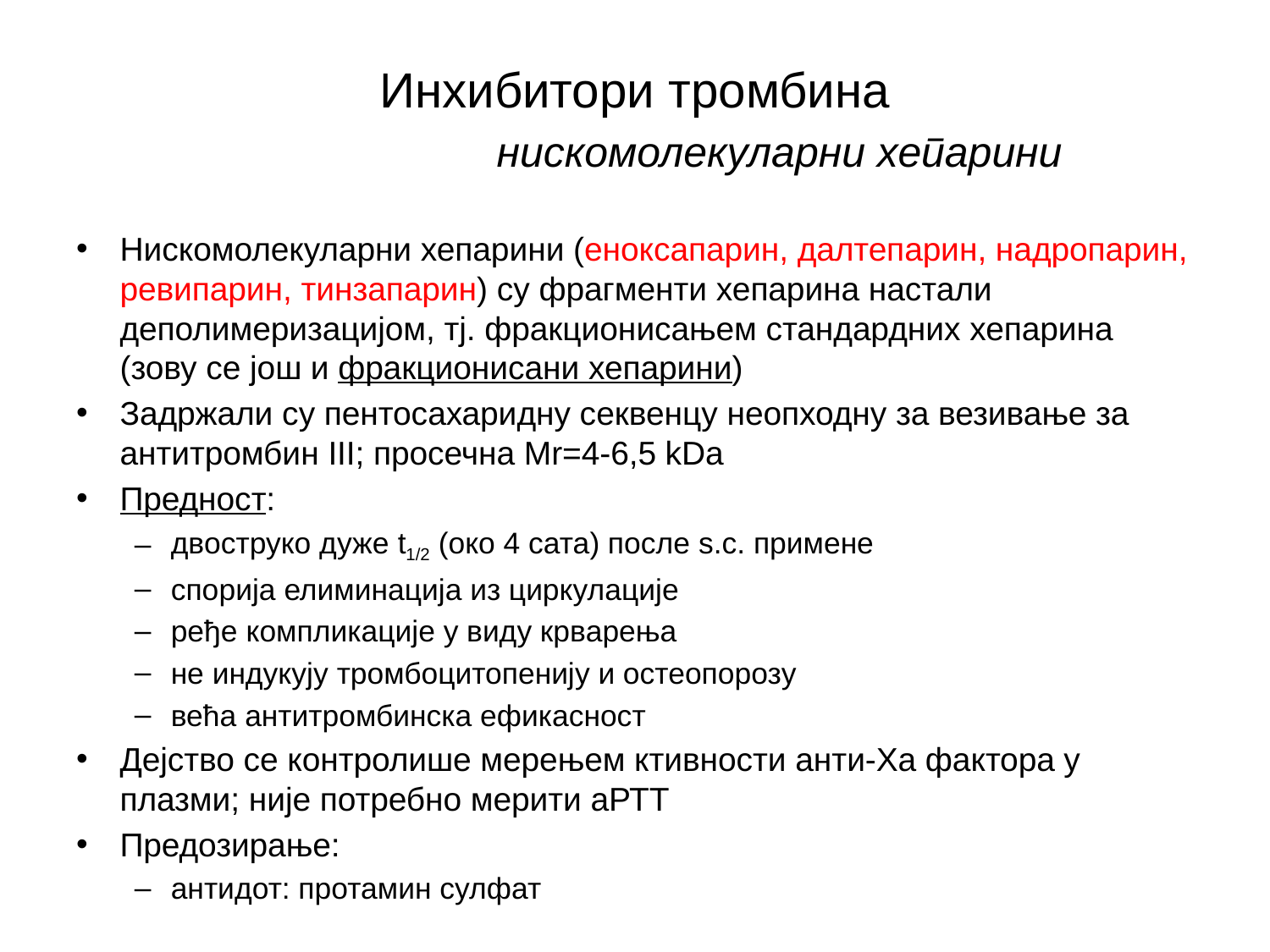

# Инхибитори тромбина нискомолекуларни хепарини
Нискомолекуларни хепарини (еноксапарин, далтепарин, надропарин, ревипарин, тинзапарин) су фрагменти хепарина настали деполимеризацијом, тј. фракционисањем стандардних хепарина (зову се још и фракционисани хепарини)
Задржали су пентосахаридну секвенцу неопходну за везивање за антитромбин III; просечна Mr=4-6,5 kDa
Предност:
двоструко дуже t1/2 (око 4 сата) после s.c. примене
спорија елиминација из циркулације
ређе компликације у виду крварења
не индукују тромбоцитопенију и остеопорозу
већа антитромбинска ефикасност
Дејство се контролише мерењем ктивности анти-Ха фактора у плазми; није потребно мерити аРТТ
Предозирање:
антидот: протамин сулфат